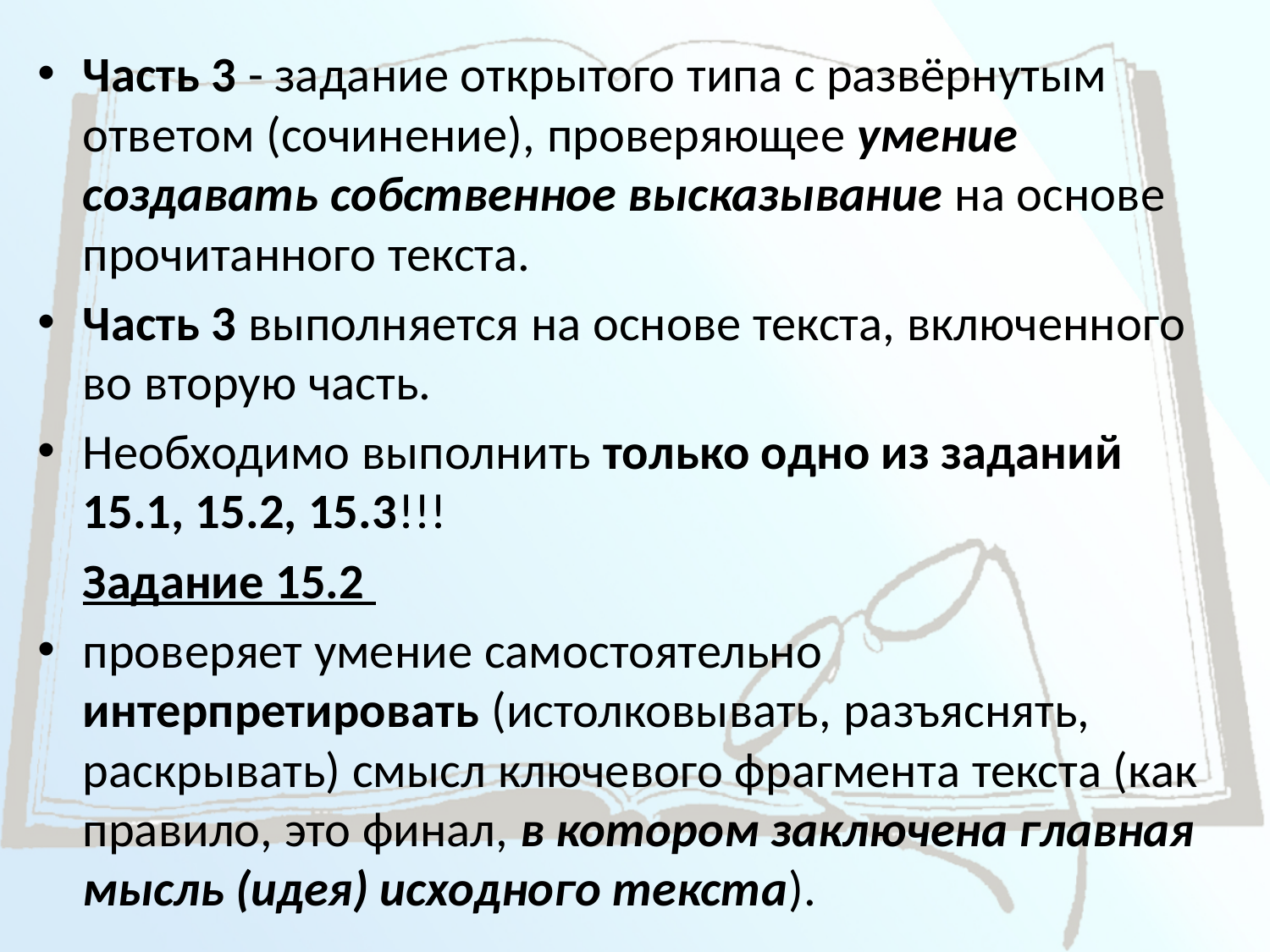

Часть 3 - задание открытого типа с развёрнутым ответом (сочинение), проверяющее умение создавать собственное высказывание на основе прочитанного текста.
Часть 3 выполняется на основе текста, включенного во вторую часть.
Необходимо выполнить только одно из заданий 15.1, 15.2, 15.3!!!
				Задание 15.2
проверяет умение самостоятельно интерпретировать (истолковывать, разъяснять, раскрывать) смысл ключевого фрагмента текста (как правило, это финал, в котором заключена главная мысль (идея) исходного текста).